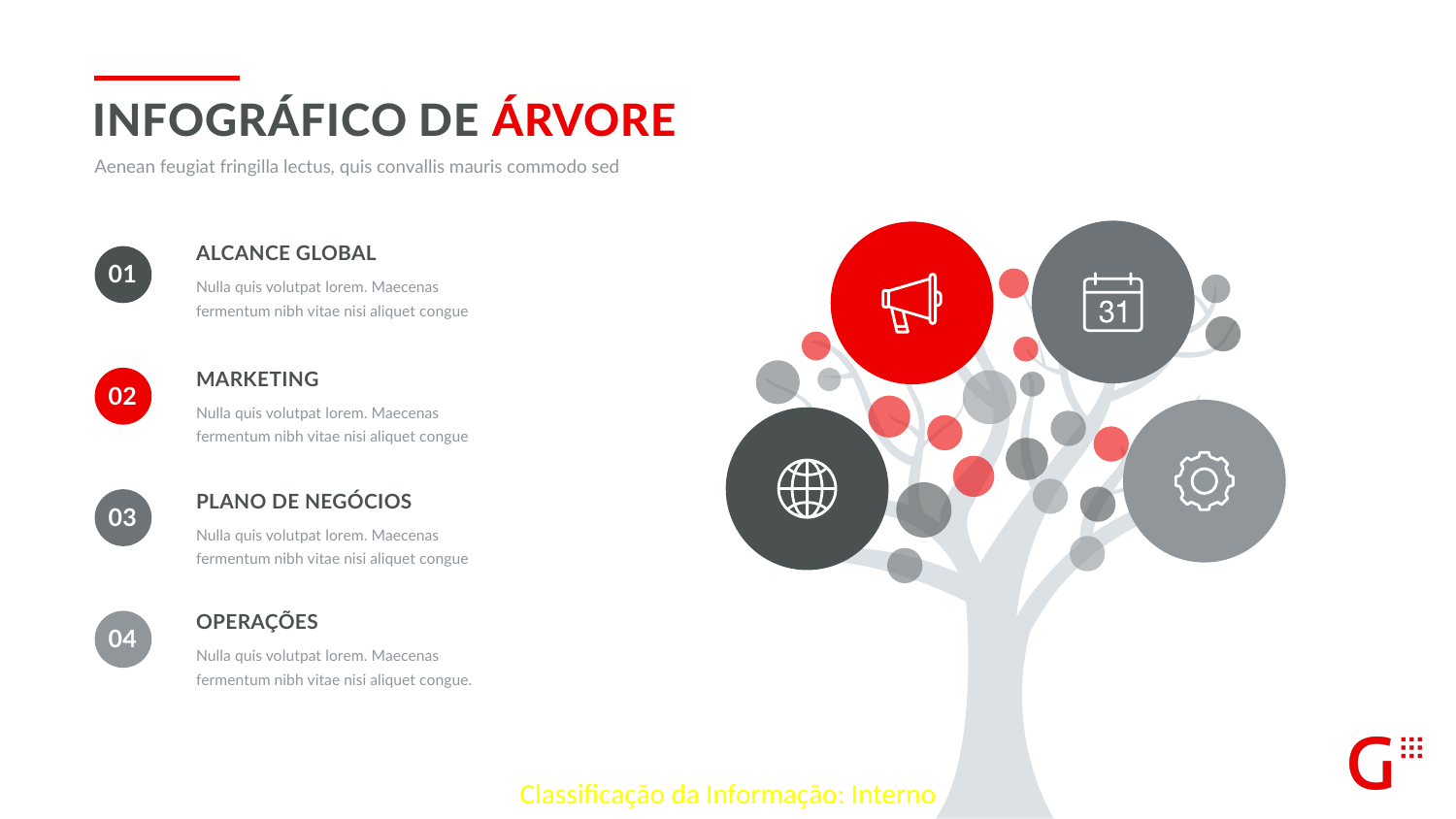

INFOGRÁFICO DE ÁRVORE
Aenean feugiat fringilla lectus, quis convallis mauris commodo sed

ALCANCE GLOBAL
Nulla quis volutpat lorem. Maecenas fermentum nibh vitae nisi aliquet congue

01

marketing
Nulla quis volutpat lorem. Maecenas fermentum nibh vitae nisi aliquet congue

02

PLANO DE NEGÓCIOS
Nulla quis volutpat lorem. Maecenas fermentum nibh vitae nisi aliquet congue

03
OPERAÇÕES
Nulla quis volutpat lorem. Maecenas fermentum nibh vitae nisi aliquet congue.

04